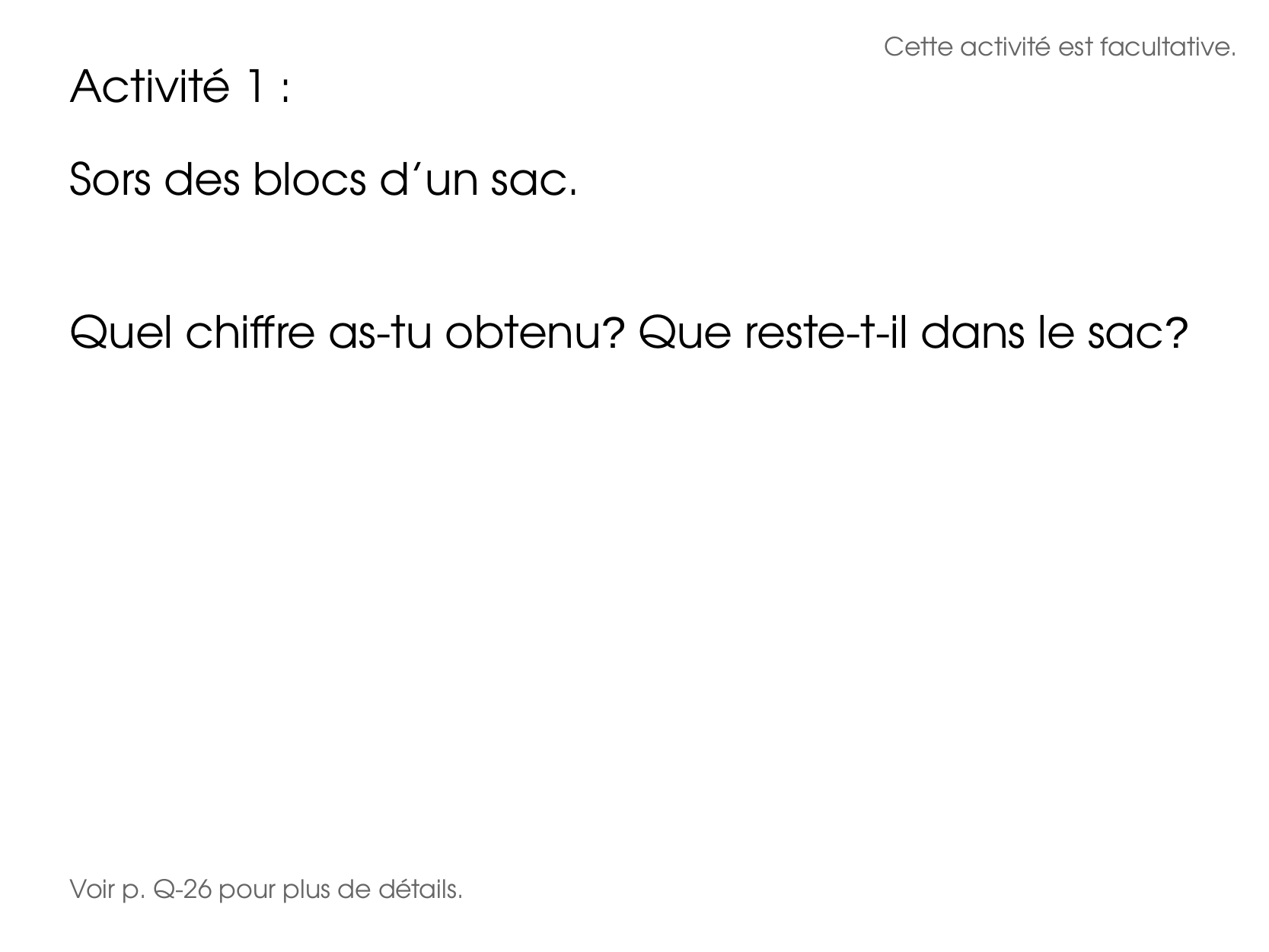

Cette activité est facultative.
Activité 1 :
Sors des blocs d’un sac.

Quel chiffre as-tu obtenu? Que reste-t-il dans le sac?
Voir p. Q-26 pour plus de détails.